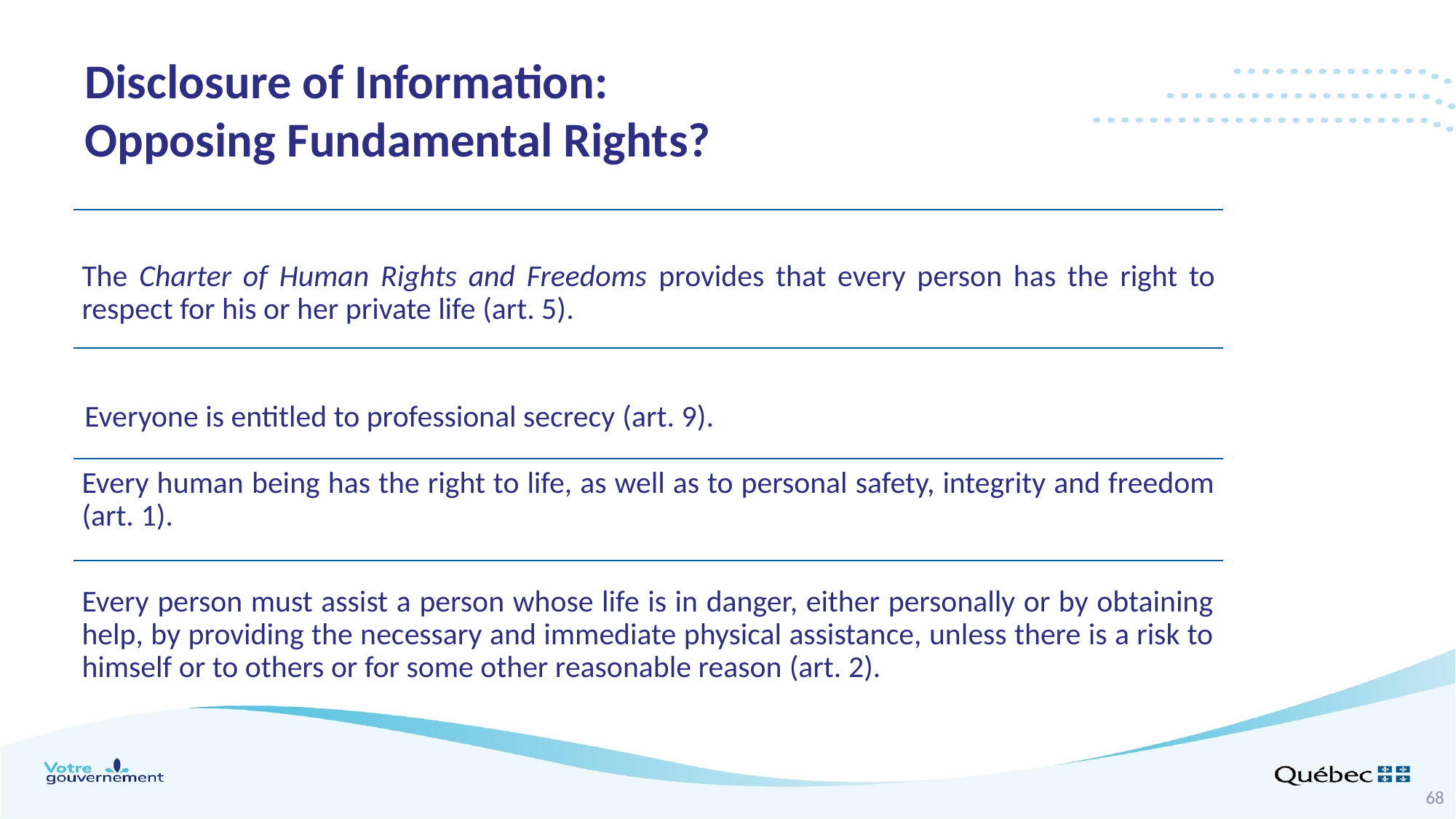

Disclosure of Information:
Opposing Fundamental Rights?

The Charter of Human Rights and Freedoms provides that every person has the right to respect for his or her private life (art. 5).

Everyone is entitled to professional secrecy (art. 9).

Every human being has the right to life, as well as to personal safety, integrity and freedom (art. 1).

Every person must assist a person whose life is in danger, either personally or by obtaining help, by providing the necessary and immediate physical assistance, unless there is a risk to himself or to others or for some other reasonable reason (art. 2).
68